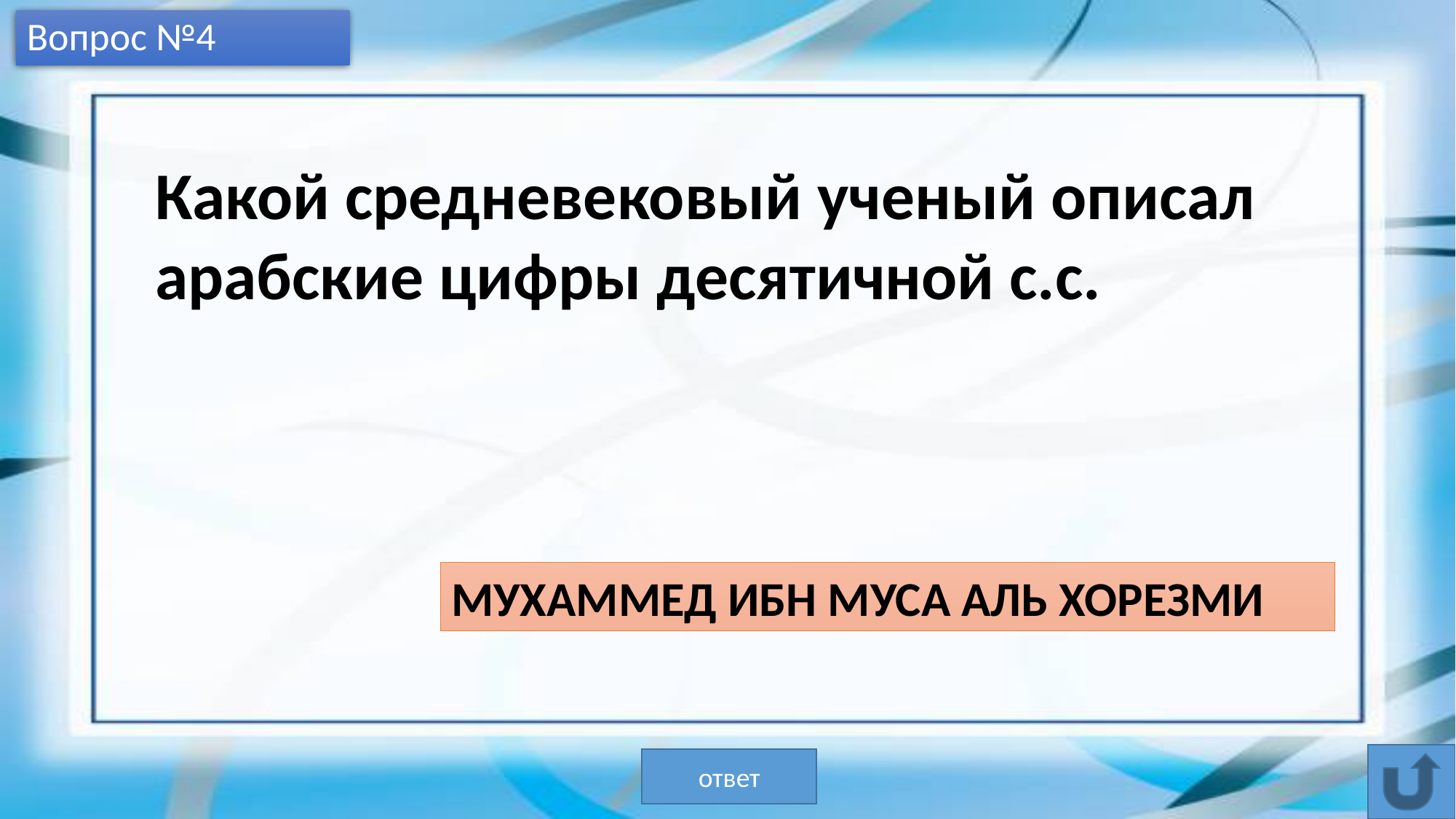

# Вопрос №4
Какой средневековый ученый описал арабские цифры десятичной с.с.
МУХАММЕД ИБН МУСА АЛЬ ХОРЕЗМИ

ответ